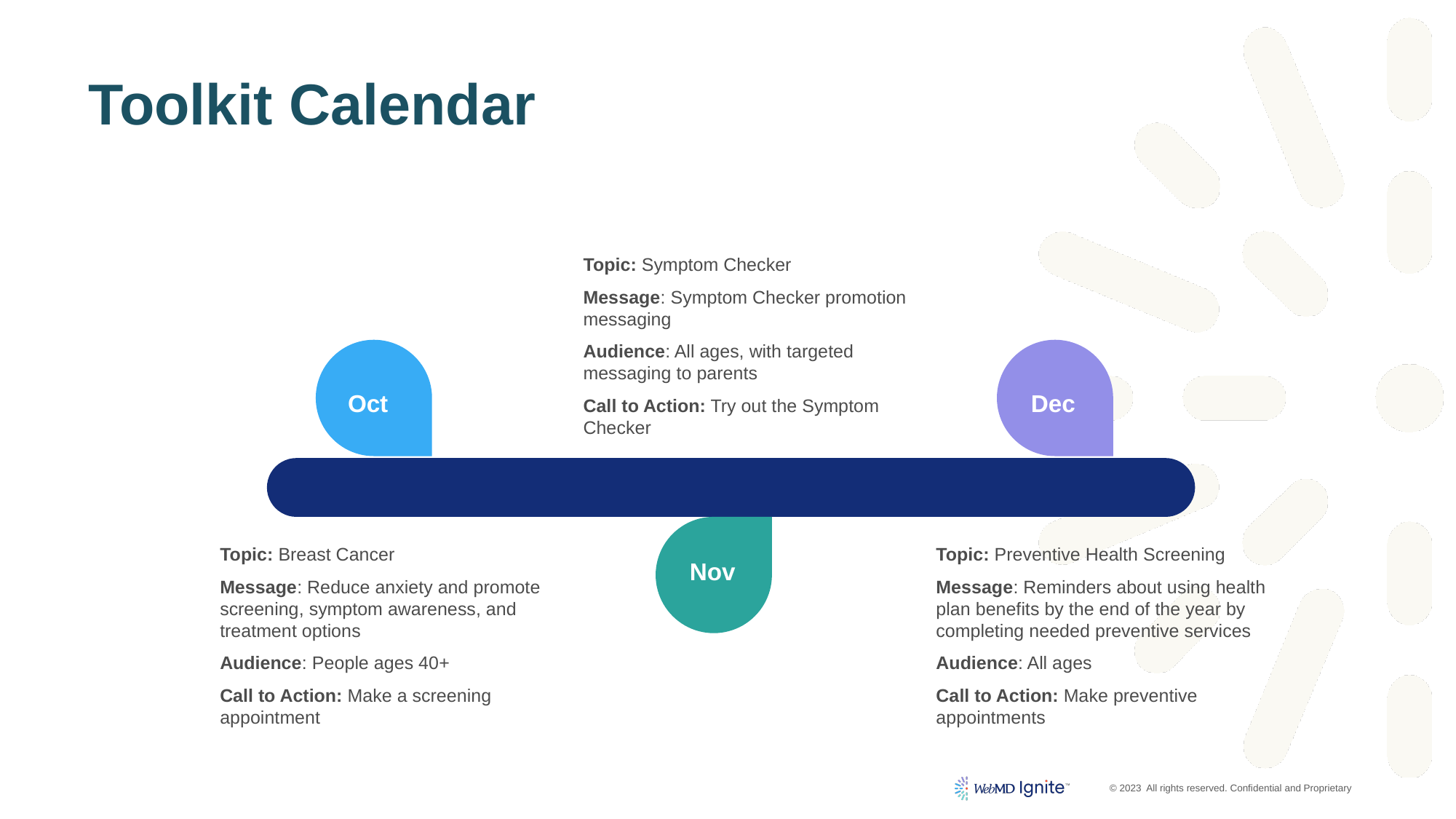

# Toolkit Calendar
Topic: Symptom Checker
Message: Symptom Checker promotion messaging
Audience: All ages, with targeted messaging to parents
Call to Action: Try out the Symptom Checker
Oct
Dec
Topic: Breast Cancer
Message: Reduce anxiety and promote screening, symptom awareness, and treatment options
Audience: People ages 40+
Call to Action: Make a screening appointment
Topic: Preventive Health Screening
Message: Reminders about using health plan benefits by the end of the year by completing needed preventive services
Audience: All ages
Call to Action: Make preventive appointments
Nov